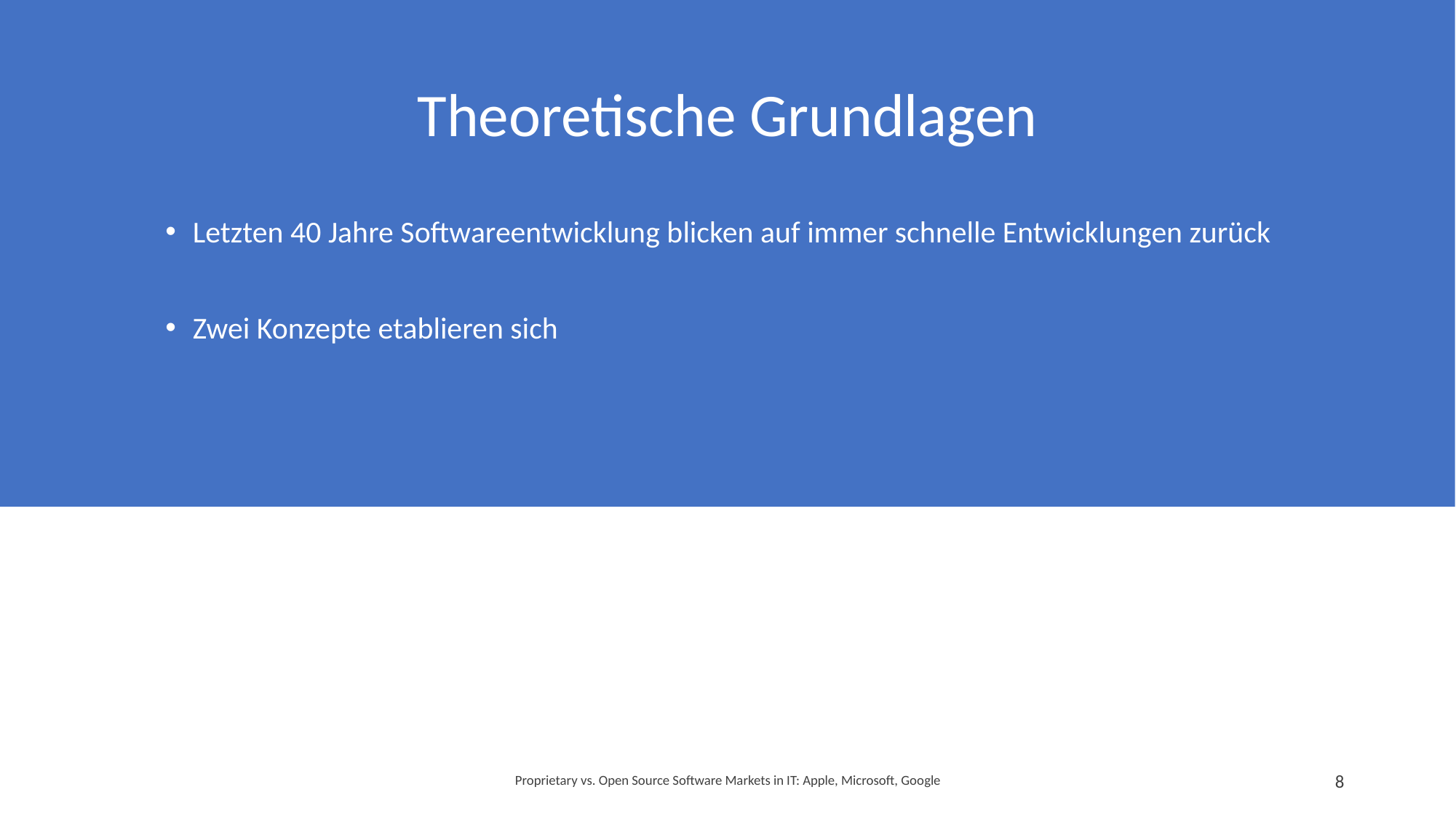

# Theoretische Grundlagen
Letzten 40 Jahre Softwareentwicklung blicken auf immer schnelle Entwicklungen zurück

Zwei Konzepte etablieren sich
Proprietary vs. Open Source Software Markets in IT: Apple, Microsoft, Google
8